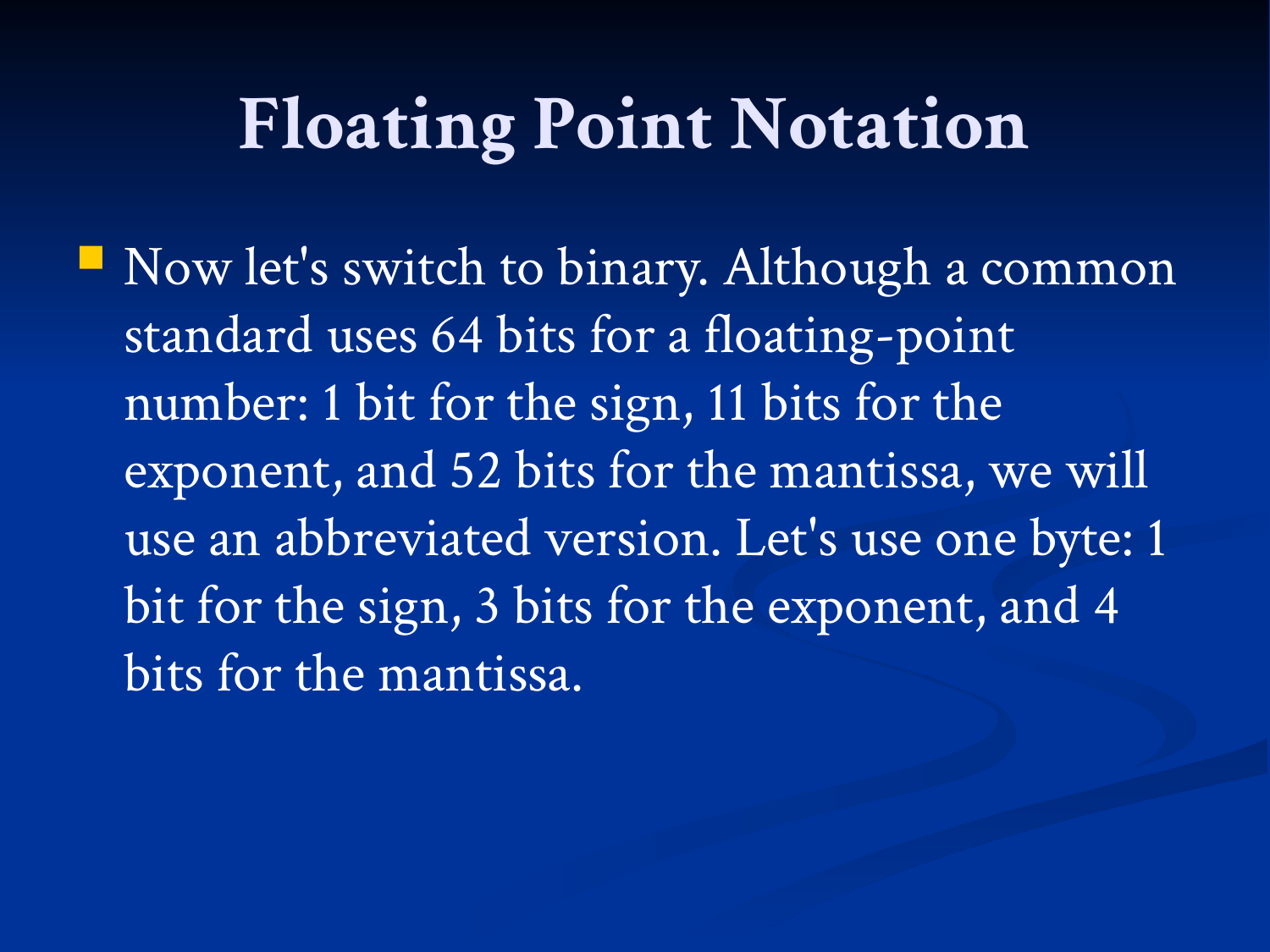

# Floating Point Notation
Now let's switch to binary. Although a common standard uses 64 bits for a floating-point number: 1 bit for the sign, 11 bits for the exponent, and 52 bits for the mantissa, we will use an abbreviated version. Let's use one byte: 1 bit for the sign, 3 bits for the exponent, and 4 bits for the mantissa.